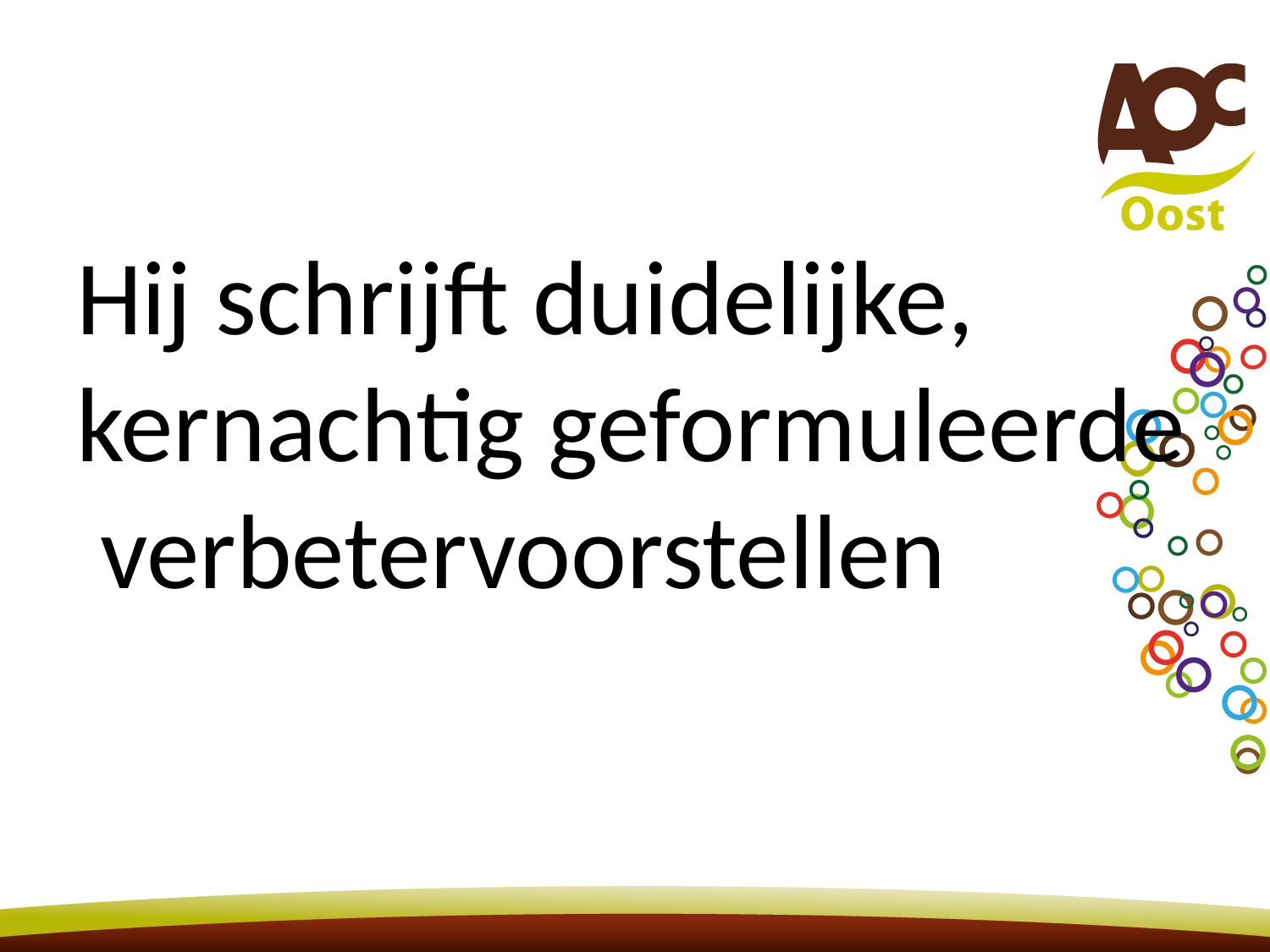

#
Hij schrijft duidelijke, kernachtig geformuleerde  verbetervoorstellen